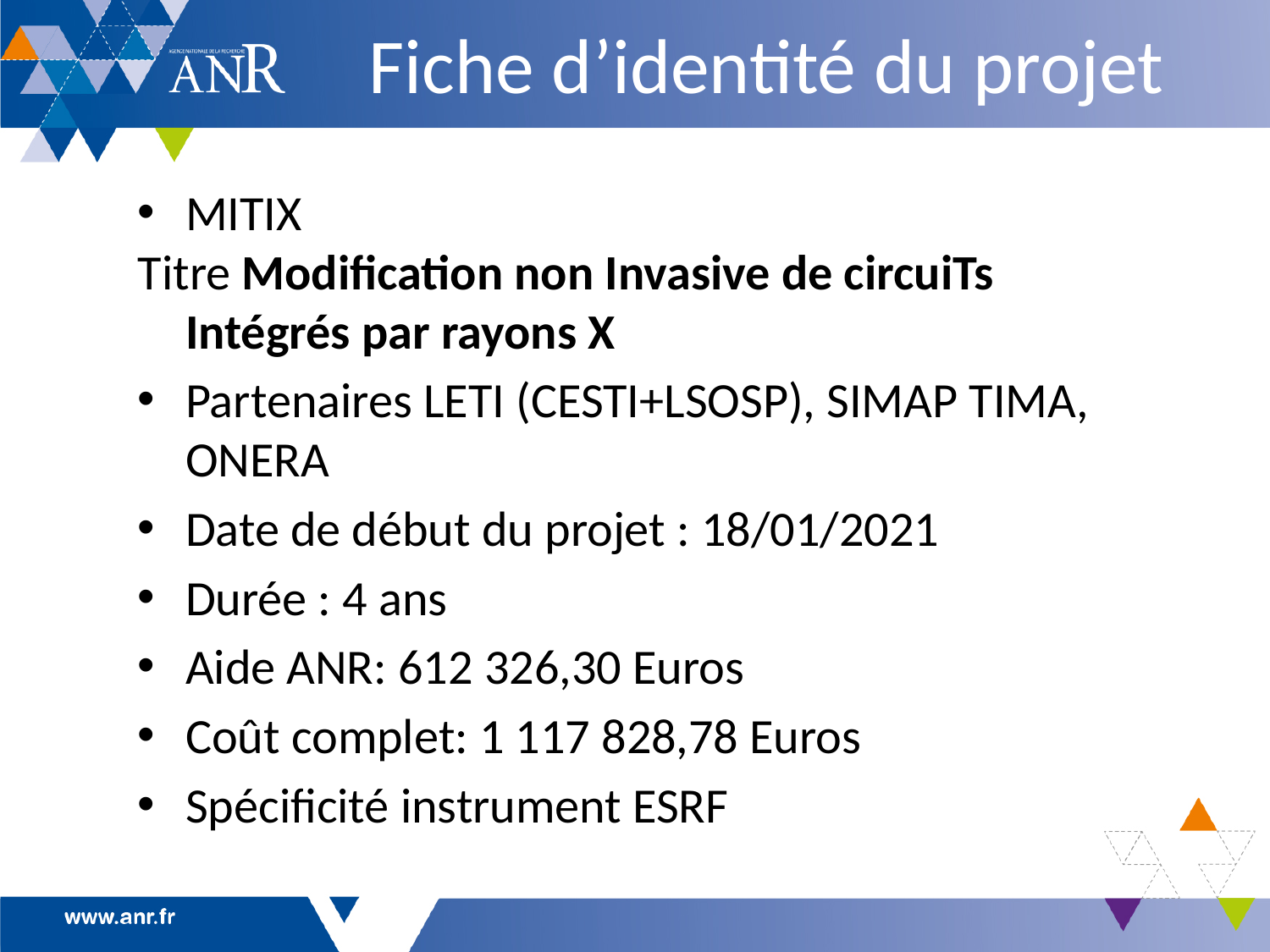

Fiche d’identité du projet
MITIX
Titre Modification non Invasive de circuiTs Intégrés par rayons X
Partenaires LETI (CESTI+LSOSP), SIMAP TIMA, ONERA
Date de début du projet : 18/01/2021
Durée : 4 ans
Aide ANR: 612 326,30 Euros
Coût complet: 1 117 828,78 Euros
Spécificité instrument ESRF